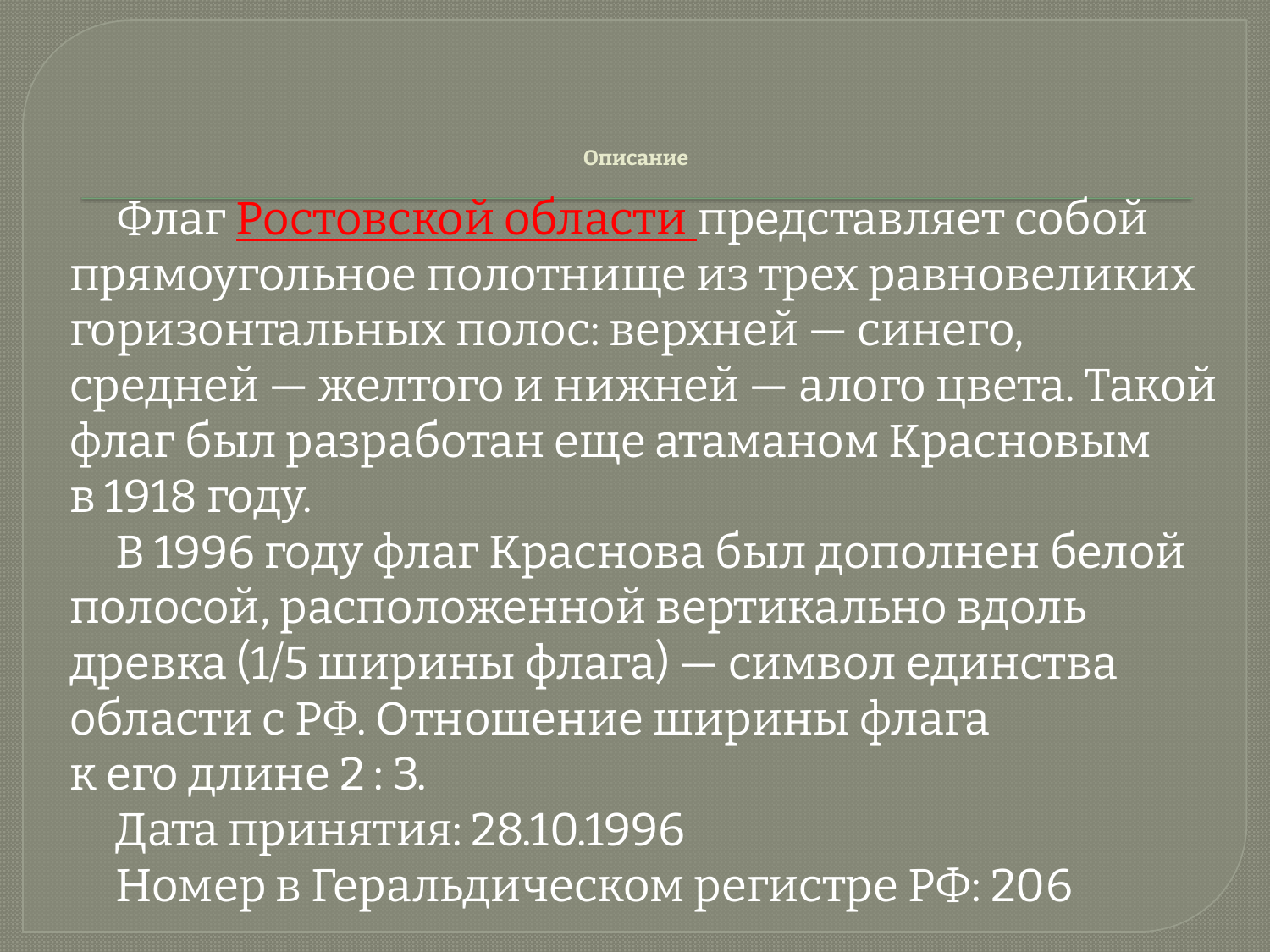

# Описание
     Флаг Ростовской области представляет собой прямоугольное полотнище из трех равновеликих горизонтальных полос: верхней — синего, средней — желтого и нижней — алого цвета. Такой флаг был разработан еще атаманом Красновым в 1918 году.
     В 1996 году флаг Краснова был дополнен белой полосой, расположенной вертикально вдоль древка (1/5 ширины флага) — символ единства области с РФ. Отношение ширины флага к его длине 2 : 3.
     Дата принятия: 28.10.1996
     Номер в Геральдическом регистре РФ: 206